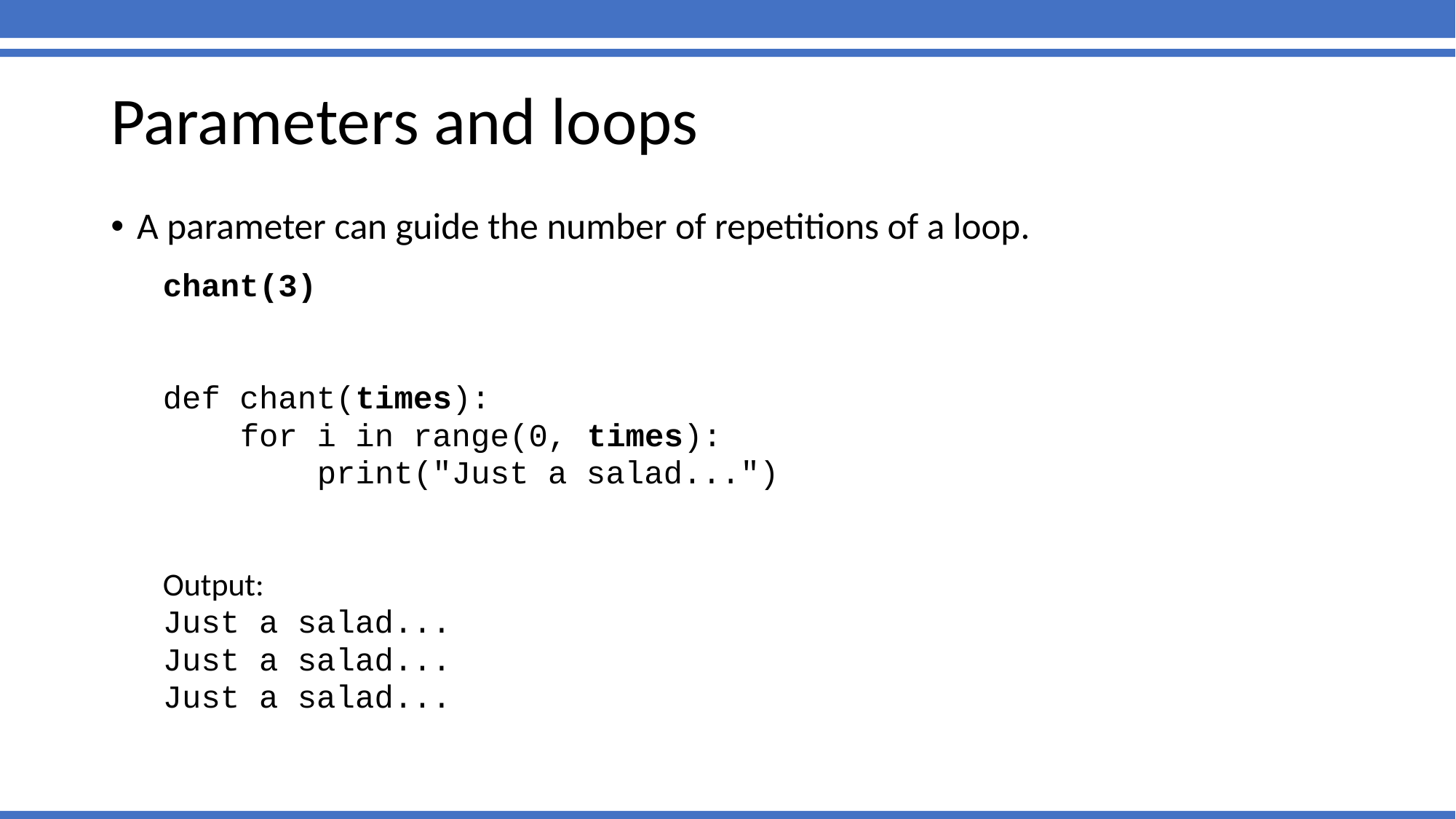

# Parameters and loops
A parameter can guide the number of repetitions of a loop.

chant(3)

def chant(times):
    for i in range(0, times):
        print("Just a salad...")

Output:
Just a salad...
Just a salad...
Just a salad...